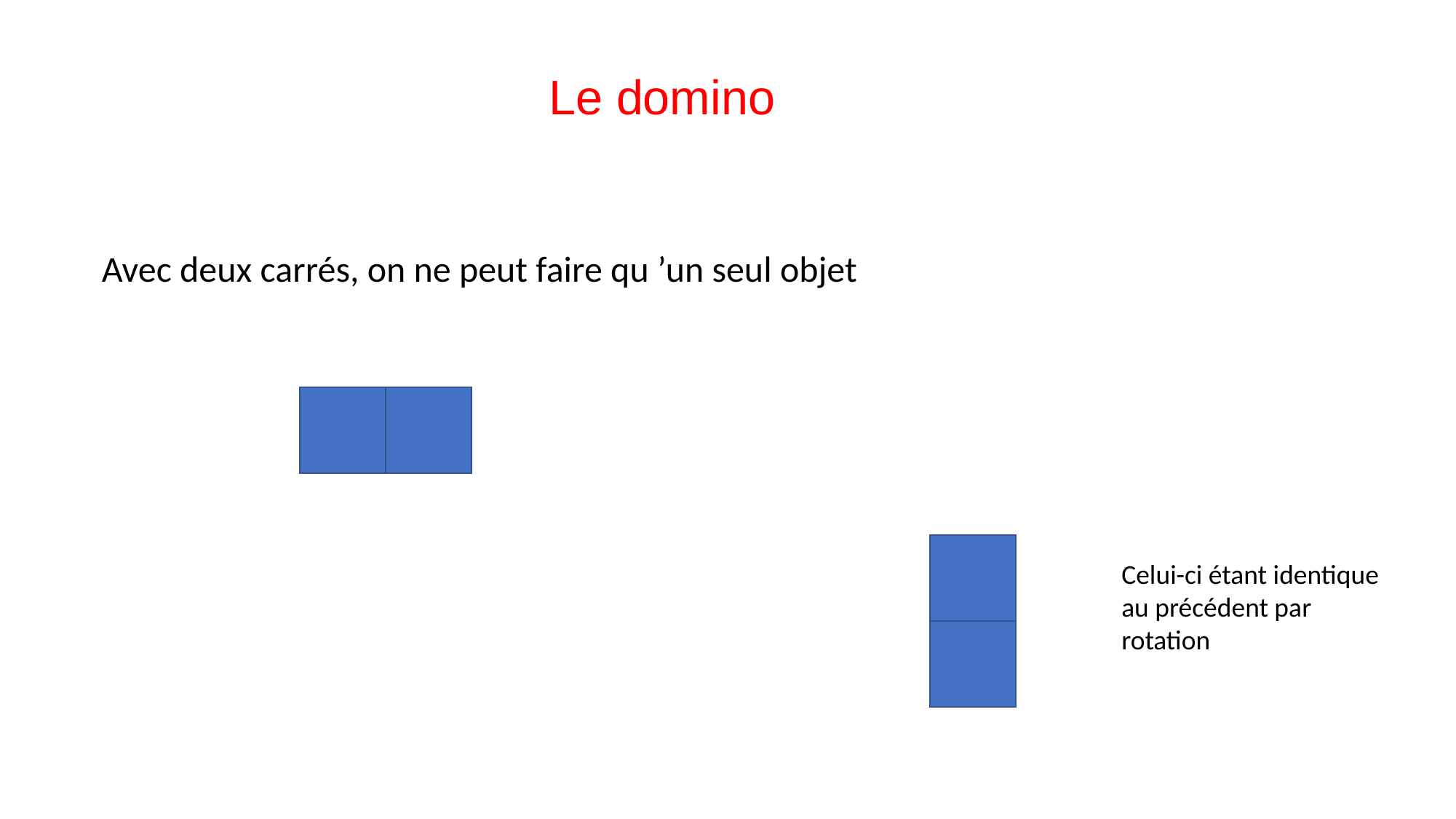

Le domino
Avec deux carrés, on ne peut faire qu ’un seul objet

Celui-ci étant identique au précédent par rotation